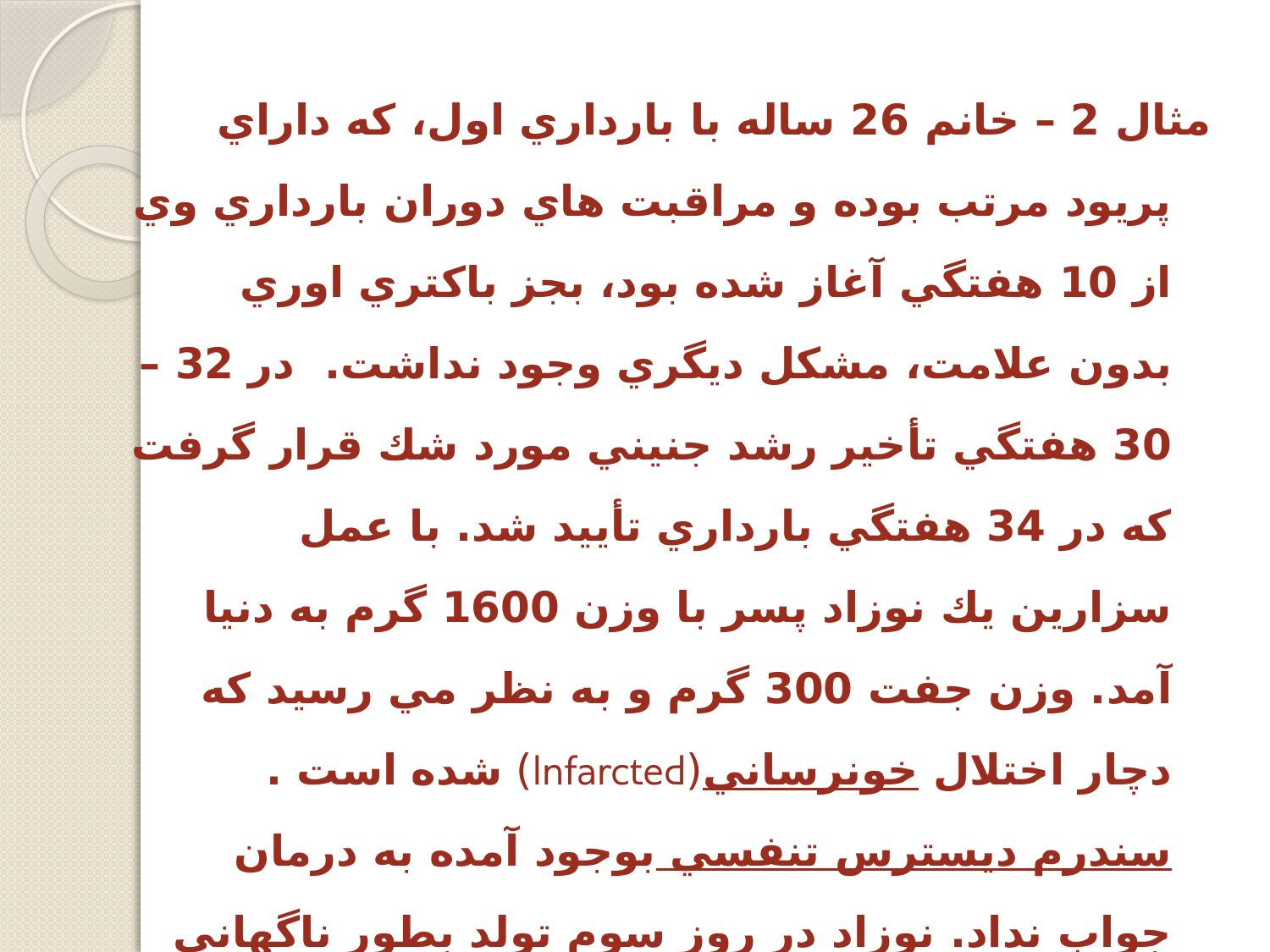

مثال 2 – خانم 26 ساله با بارداري اول، كه داراي پريود مرتب بوده و مراقبت هاي دوران بارداري وي از 10 هفتگي آغاز شده بود، بجز باكتري اوري بدون علامت، مشكل ديگري وجود نداشت.  در 32 – 30 هفتگي تأخير رشد جنيني مورد شك قرار گرفت كه در 34 هفتگي بارداري تأييد شد. با عمل سزارين يك نوزاد پسر با وزن 1600 گرم به دنيا آمد. وزن جفت 300 گرم و به نظر مي رسيد كه دچار اختلال خونرساني(Infarcted) شده است . سندرم ديسترس تنفسي بوجود آمده به درمان جواب نداد. نوزاد در روز سوم تولد بطور ناگهاني مرد. گزارش اتوپسي به قرار زير است :
Extensive pulmonary hyaline and massive intraventricular hemorrhage